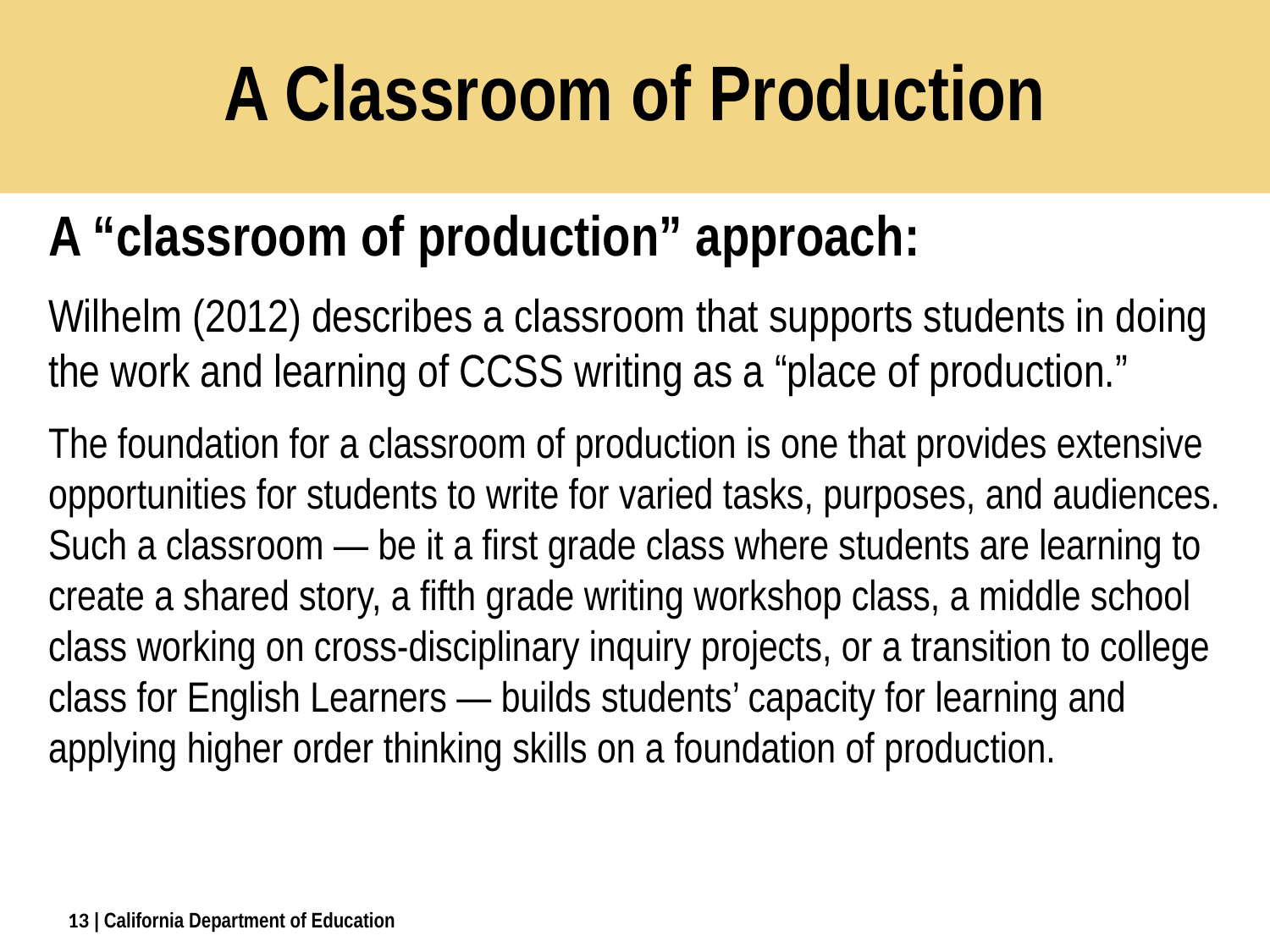

# A Classroom of Production
A “classroom of production” approach:
Wilhelm (2012) describes a classroom that supports students in doing the work and learning of CCSS writing as a “place of production.”
The foundation for a classroom of production is one that provides extensive opportunities for students to write for varied tasks, purposes, and audiences. Such a classroom — be it a first grade class where students are learning to create a shared story, a fifth grade writing workshop class, a middle school class working on cross-disciplinary inquiry projects, or a transition to college class for English Learners — builds students’ capacity for learning and applying higher order thinking skills on a foundation of production.
13
| California Department of Education